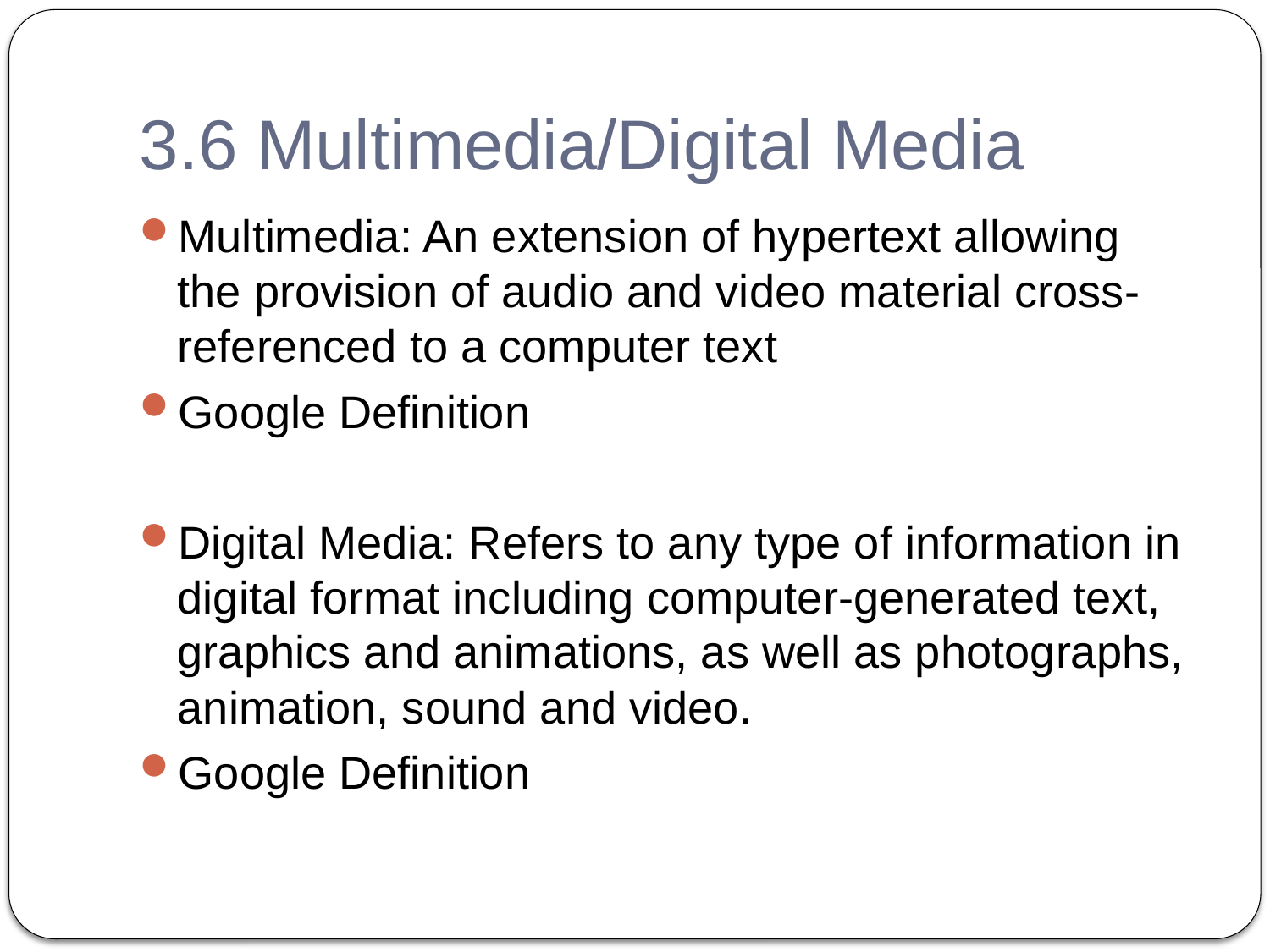

# 3.6 Multimedia/Digital Media
Multimedia: An extension of hypertext allowing the provision of audio and video material cross-referenced to a computer text
Google Definition

Digital Media: Refers to any type of information in digital format including computer-generated text, graphics and animations, as well as photographs, animation, sound and video.
Google Definition